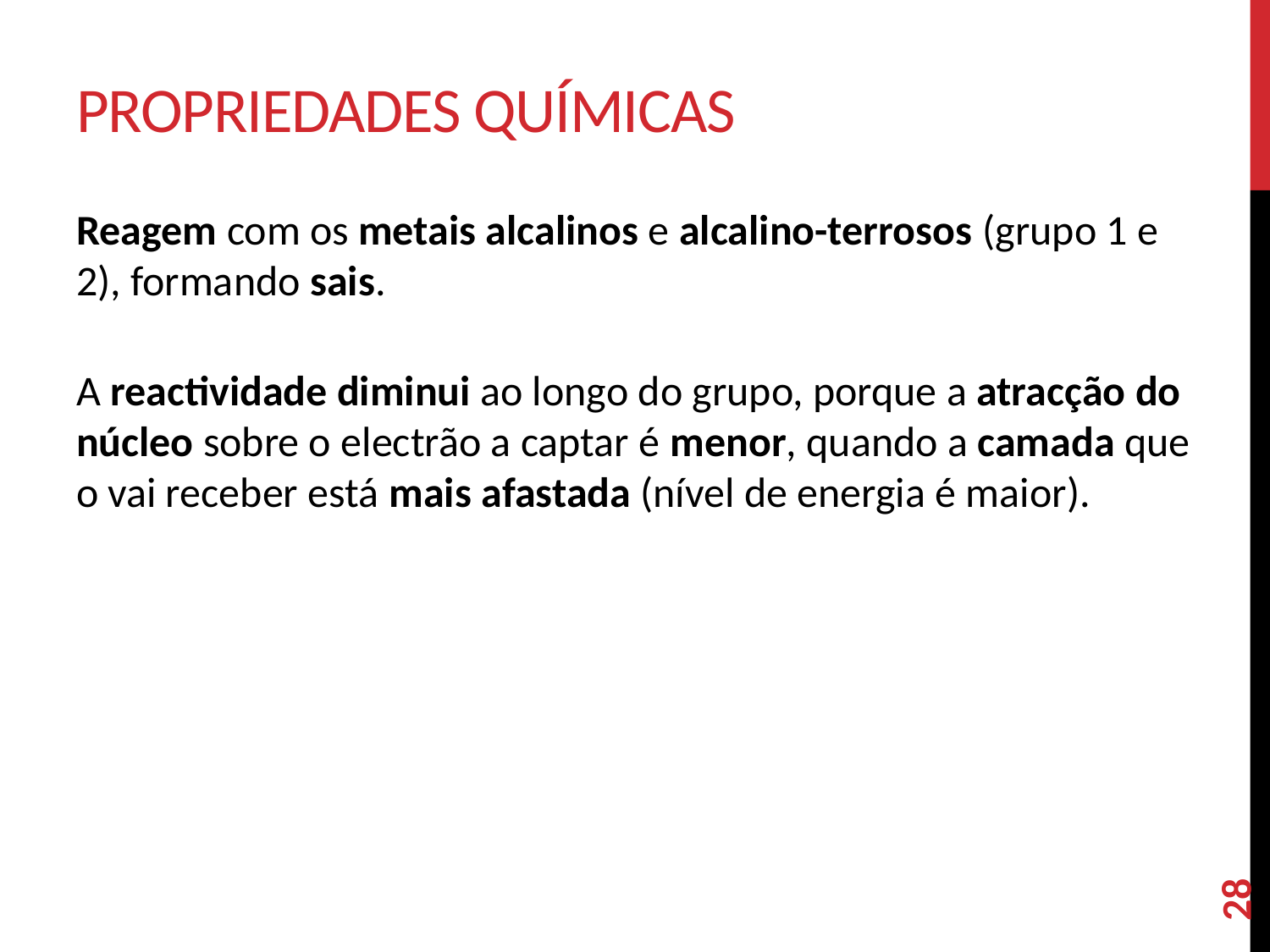

propriedades Químicas
Reagem com os metais alcalinos e alcalino-terrosos (grupo 1 e 2), formando sais.
A reactividade diminui ao longo do grupo, porque a atracção do núcleo sobre o electrão a captar é menor, quando a camada que o vai receber está mais afastada (nível de energia é maior).

28